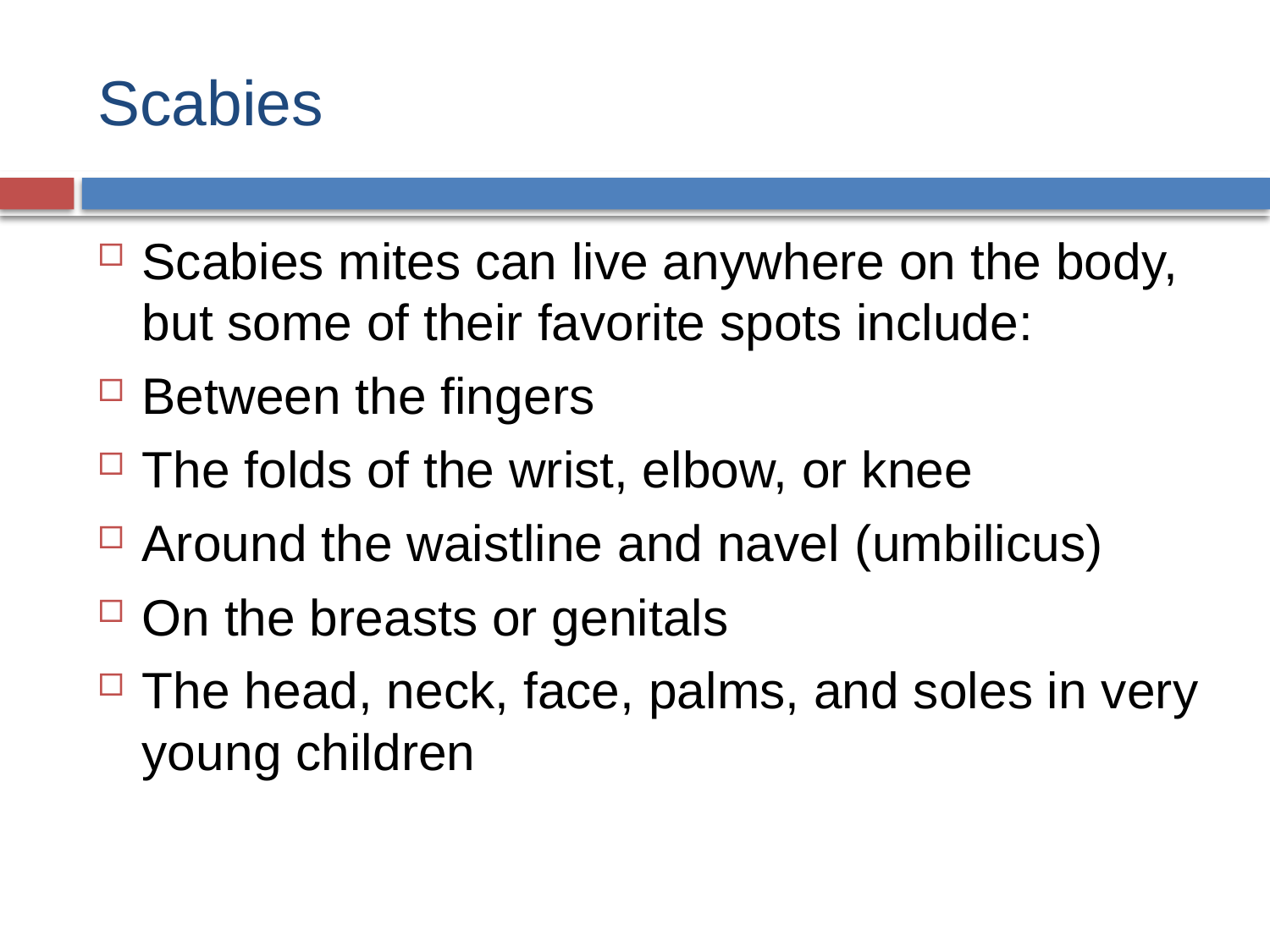

# Scabies
Scabies mites can live anywhere on the body, but some of their favorite spots include:
Between the fingers
The folds of the wrist, elbow, or knee
Around the waistline and navel (umbilicus)
On the breasts or genitals
The head, neck, face, palms, and soles in very young children